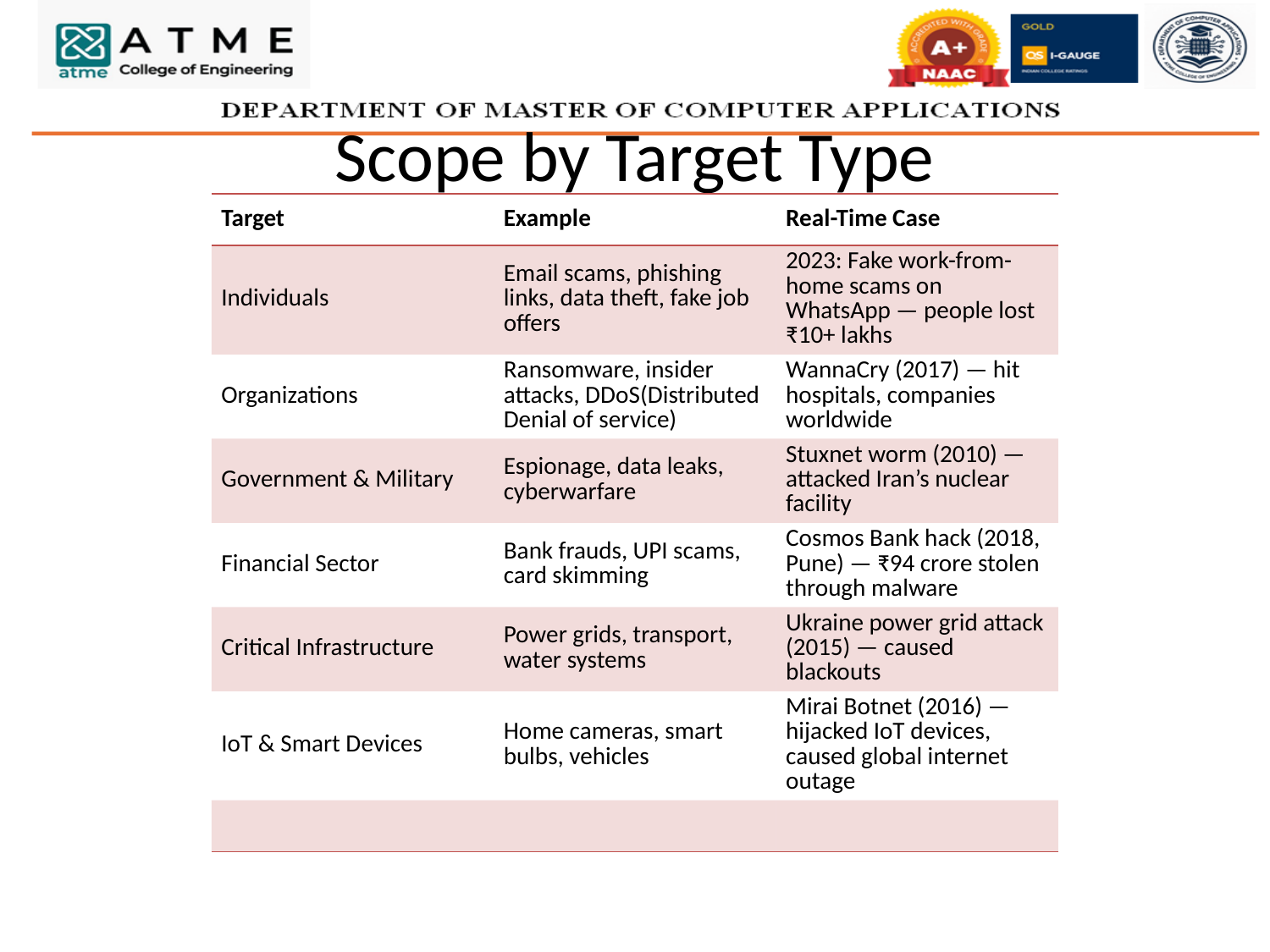

# Scope by Target Type
| Target | Example | Real-Time Case |
| --- | --- | --- |
| Individuals | Email scams, phishing links, data theft, fake job offers | 2023: Fake work-from-home scams on WhatsApp — people lost ₹10+ lakhs |
| Organizations | Ransomware, insider attacks, DDoS(Distributed Denial of service) | WannaCry (2017) — hit hospitals, companies worldwide |
| Government & Military | Espionage, data leaks, cyberwarfare | Stuxnet worm (2010) — attacked Iran’s nuclear facility |
| Financial Sector | Bank frauds, UPI scams, card skimming | Cosmos Bank hack (2018, Pune) — ₹94 crore stolen through malware |
| Critical Infrastructure | Power grids, transport, water systems | Ukraine power grid attack (2015) — caused blackouts |
| IoT & Smart Devices | Home cameras, smart bulbs, vehicles | Mirai Botnet (2016) — hijacked IoT devices, caused global internet outage |
|  |  |  |
|  |  |  |
| --- | --- | --- |
|  |  |  |
|  |  |  |
|  |  |  |
|  |  |  |
|  |  |  |
|  |  |  |